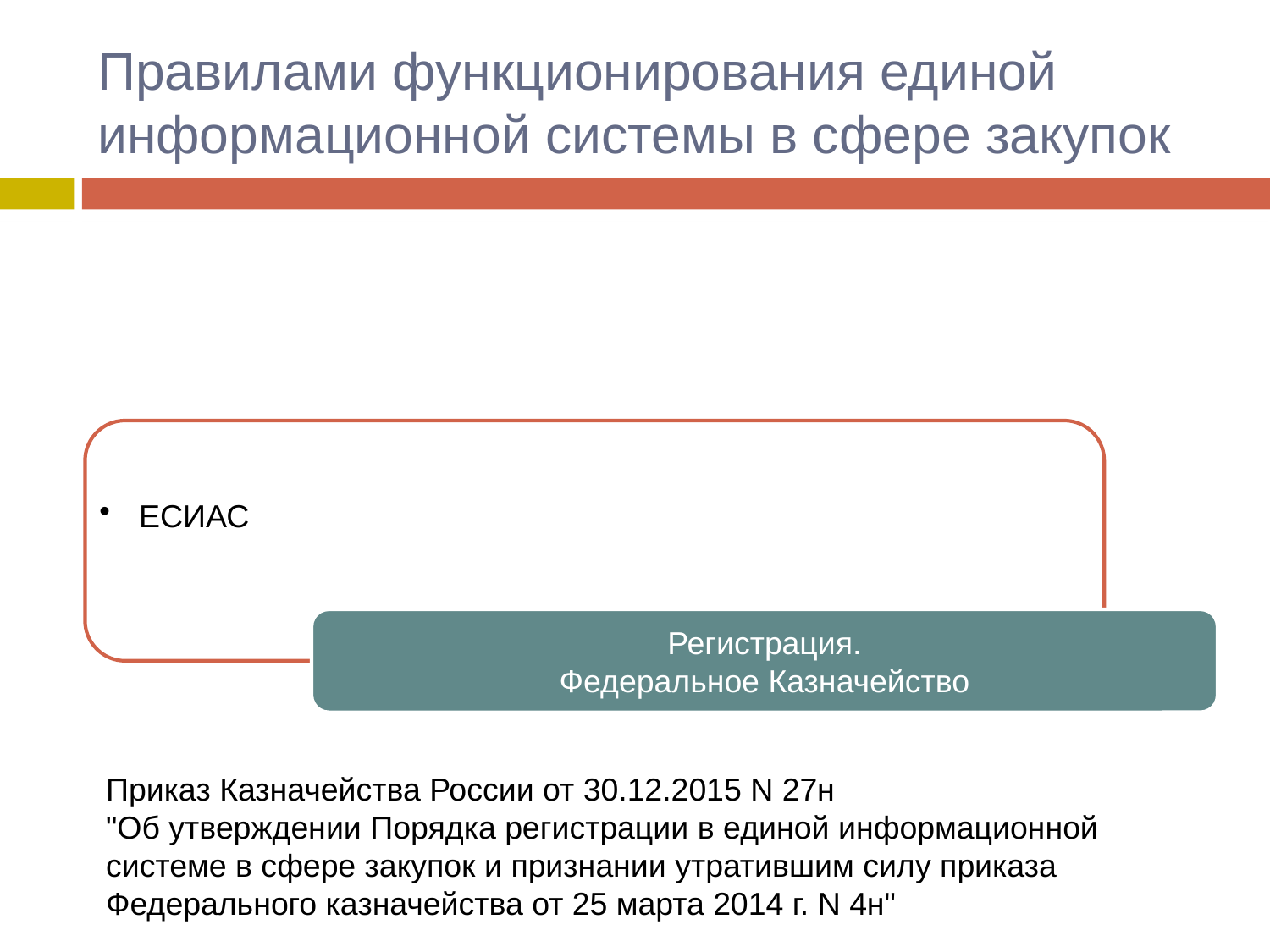

# Правилами функционирования единой информационной системы в сфере закупок
Регистрация.
Федеральное Казначейство
ЕСИАС
Приказ Казначейства России от 30.12.2015 N 27н
"Об утверждении Порядка регистрации в единой информационной системе в сфере закупок и признании утратившим силу приказа Федерального казначейства от 25 марта 2014 г. N 4н"